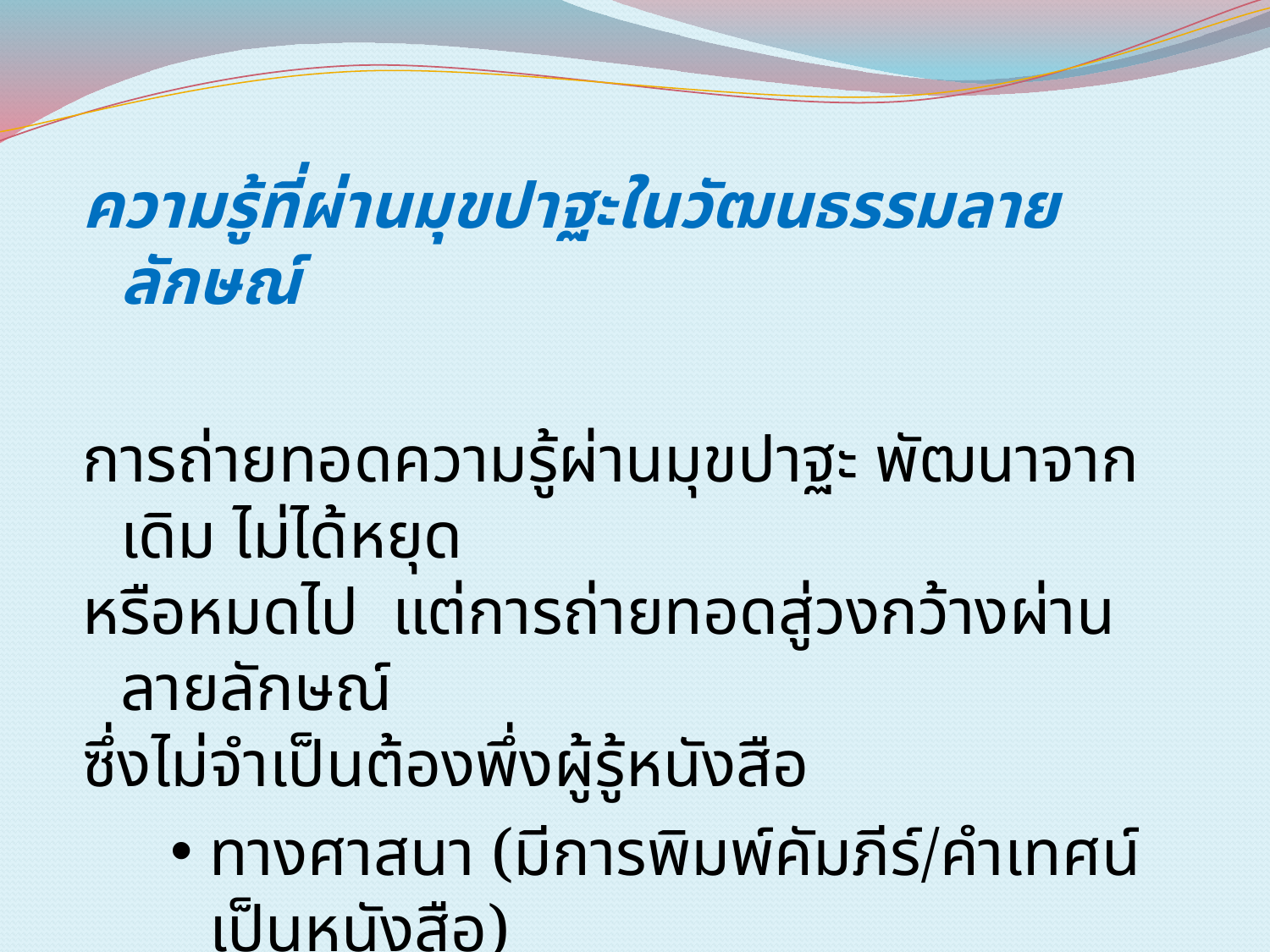

ความรู้ที่ผ่านมุขปาฐะในวัฒนธรรมลายลักษณ์

การถ่ายทอดความรู้ผ่านมุขปาฐะ พัฒนาจากเดิม ไม่ได้หยุด
หรือหมดไป  แต่การถ่ายทอดสู่วงกว้างผ่านลายลักษณ์
ซึ่งไม่จำเป็นต้องพึ่งผู้รู้หนังสือ
ทางศาสนา (มีการพิมพ์คัมภีร์/คำเทศน์เป็นหนังสือ)
ทางโลก (มีการพิมพ์หนังสือ)